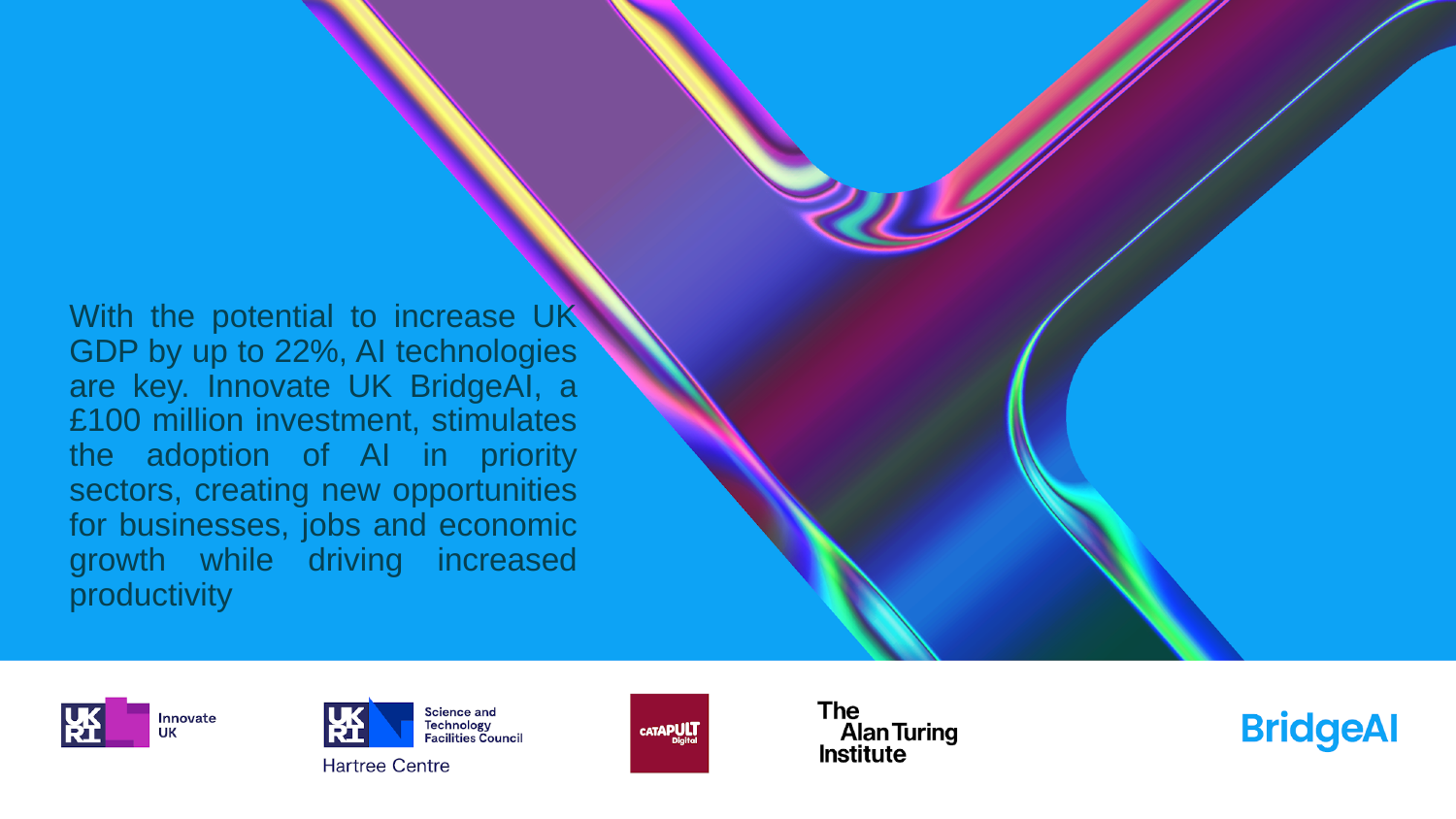

With the potential to increase UK GDP by up to 22%, AI technologies are key. Innovate UK BridgeAI, a £100 million investment, stimulates the adoption of AI in priority sectors, creating new opportunities for businesses, jobs and economic growth while driving increased productivity